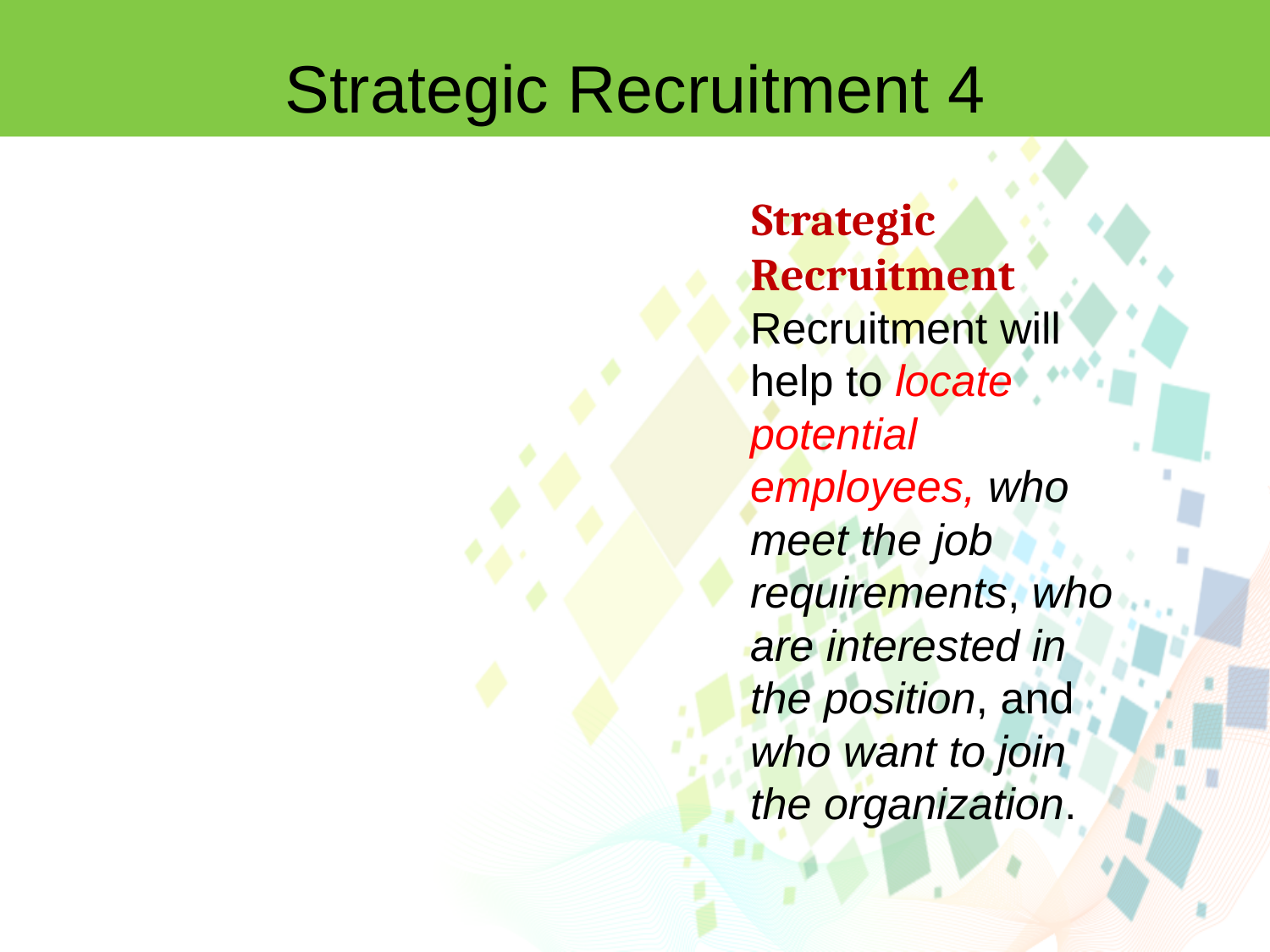

Strategic Recruitment 4
Strategic Recruitment
Recruitment will help to locate potential employees, who meet the job requirements, who are interested in the position, and who want to join the organization.